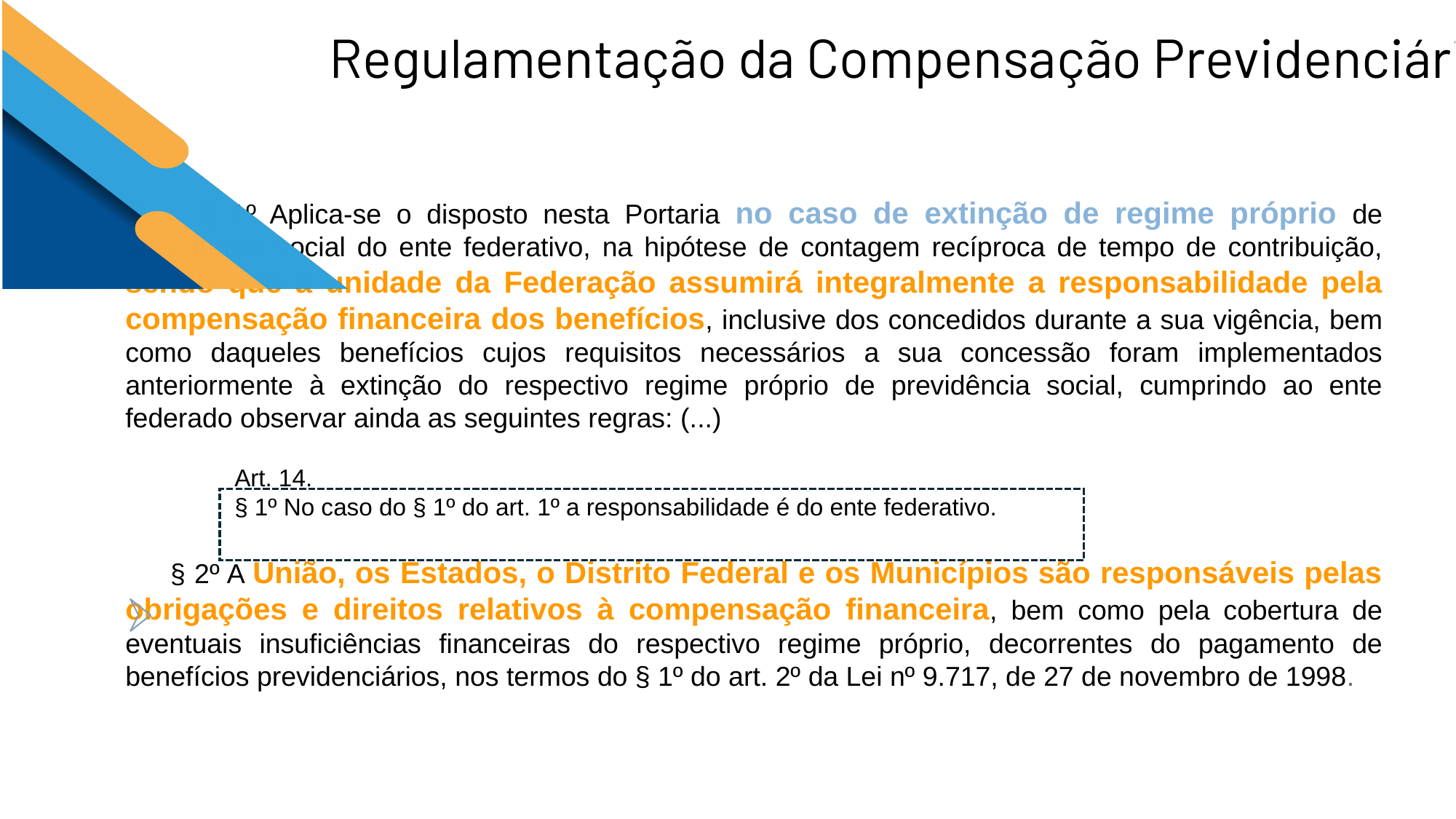

# Regulamentação da Compensação Previdenciária
     § 1º Aplica-se o disposto nesta Portaria no caso de extinção de regime próprio de previdência social do ente federativo, na hipótese de contagem recíproca de tempo de contribuição, sendo que a unidade da Federação assumirá integralmente a responsabilidade pela compensação financeira dos benefícios, inclusive dos concedidos durante a sua vigência, bem como daqueles benefícios cujos requisitos necessários a sua concessão foram implementados anteriormente à extinção do respectivo regime próprio de previdência social, cumprindo ao ente federado observar ainda as seguintes regras: (...)

	Art. 14.
	§ 1º No caso do § 1º do art. 1º a responsabilidade é do ente federativo.

     § 2º A União, os Estados, o Distrito Federal e os Municípios são responsáveis pelas obrigações e direitos relativos à compensação financeira, bem como pela cobertura de eventuais insuficiências financeiras do respectivo regime próprio, decorrentes do pagamento de benefícios previdenciários, nos termos do § 1º do art. 2º da Lei nº 9.717, de 27 de novembro de 1998.